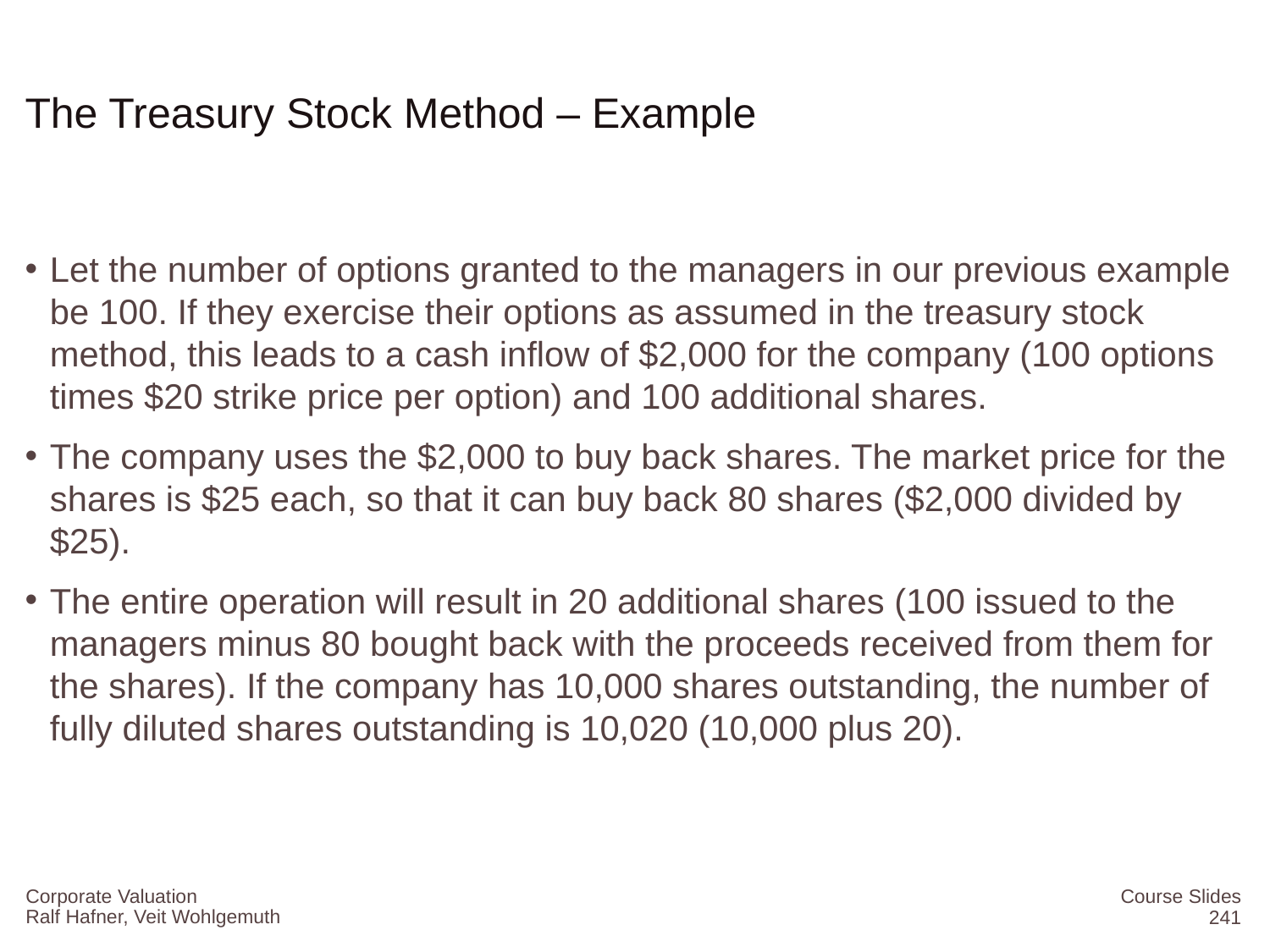

# The Treasury Stock Method – Example
Let the number of options granted to the managers in our previous example be 100. If they exercise their options as assumed in the treasury stock method, this leads to a cash inflow of $2,000 for the company (100 options times $20 strike price per option) and 100 additional shares.
The company uses the $2,000 to buy back shares. The market price for the shares is $25 each, so that it can buy back 80 shares ($2,000 divided by $25).
The entire operation will result in 20 additional shares (100 issued to the managers minus 80 bought back with the proceeds received from them for the shares). If the company has 10,000 shares outstanding, the number of fully diluted shares outstanding is 10,020 (10,000 plus 20).
Corporate Valuation
Course Slides
241